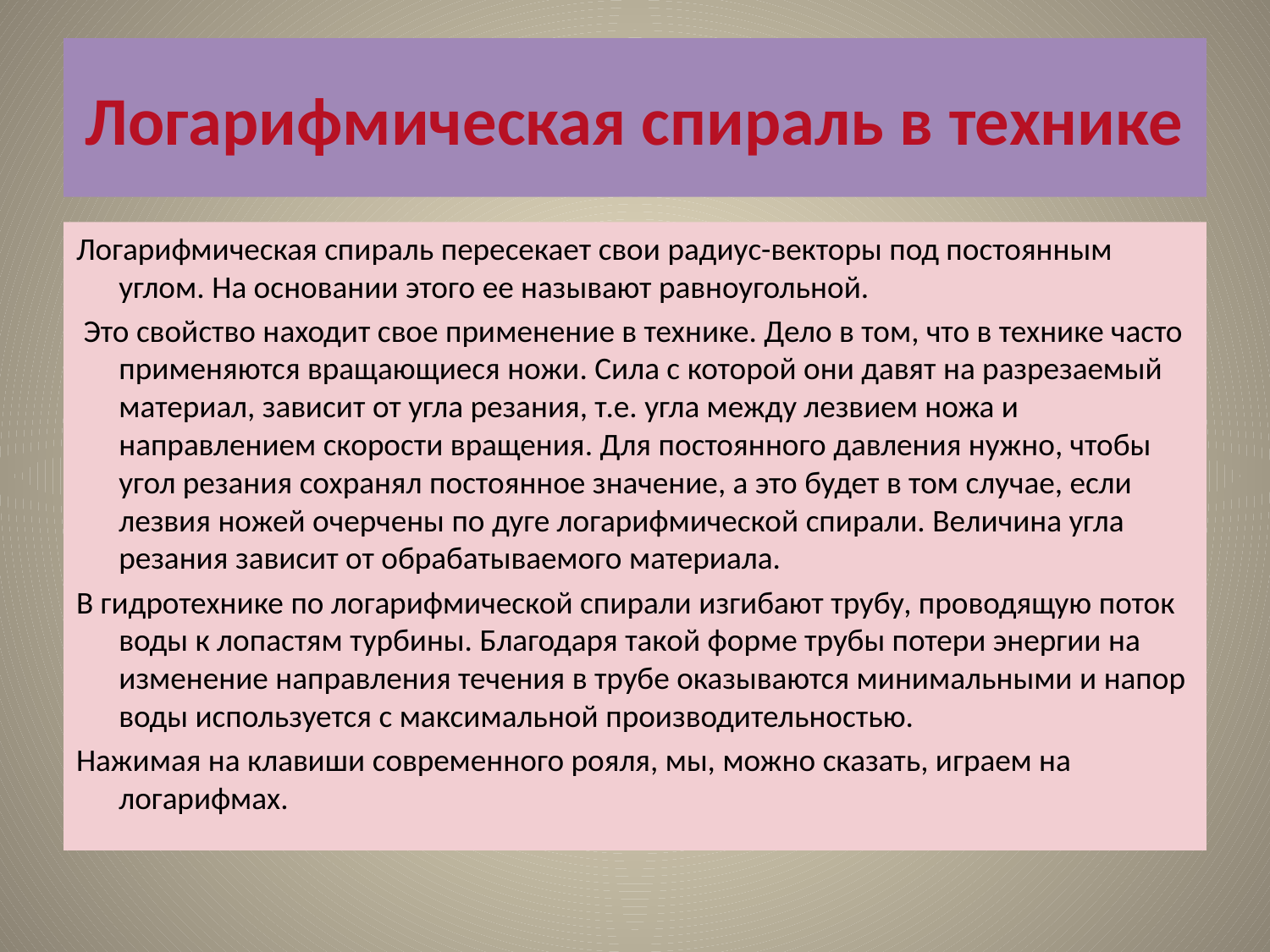

# Логарифмическая спираль в технике
Логарифмическая спираль пересекает свои радиус-векторы под постоянным углом. На основании этого ее называют равноугольной.
 Это свойство находит свое применение в технике. Дело в том, что в технике часто применяются вращающиеся ножи. Сила с которой они давят на разрезаемый материал, зависит от угла резания, т.е. угла между лезвием ножа и направлением скорости вращения. Для постоянного давления нужно, чтобы угол резания сохранял постоянное значение, а это будет в том случае, если лезвия ножей очерчены по дуге логарифмической спирали. Величина угла резания зависит от обрабатываемого материала.
В гидротехнике по логарифмической спирали изгибают трубу, проводящую поток воды к лопастям турбины. Благодаря такой форме трубы потери энергии на изменение направления течения в трубе оказываются минимальными и напор воды используется с максимальной производительностью.
Нажимая на клавиши современного рояля, мы, можно сказать, играем на логарифмах.